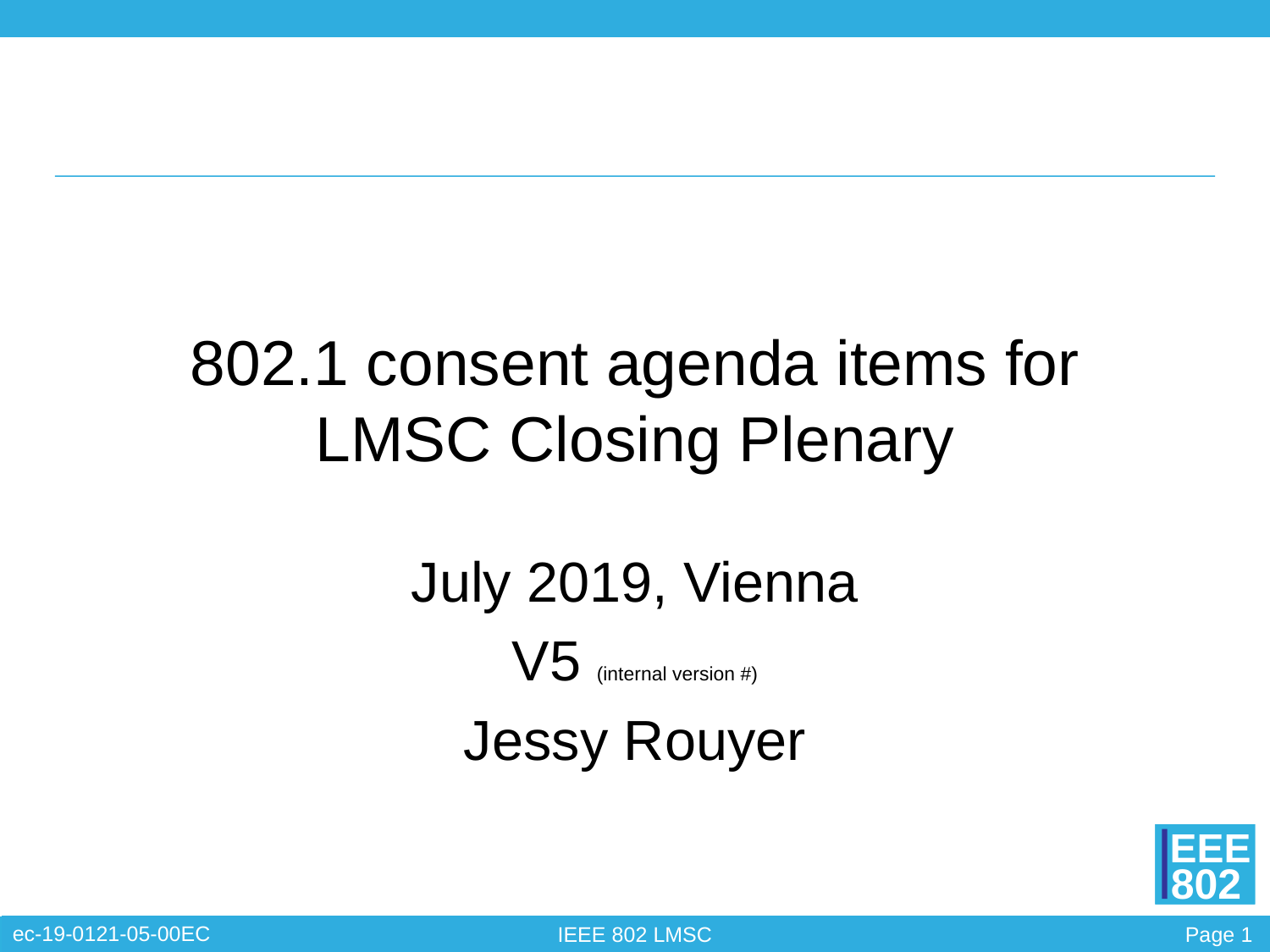

# 802.1 consent agenda items for LMSC Closing Plenary
July 2019, Vienna
V5 (internal version #)
Jessy Rouyer